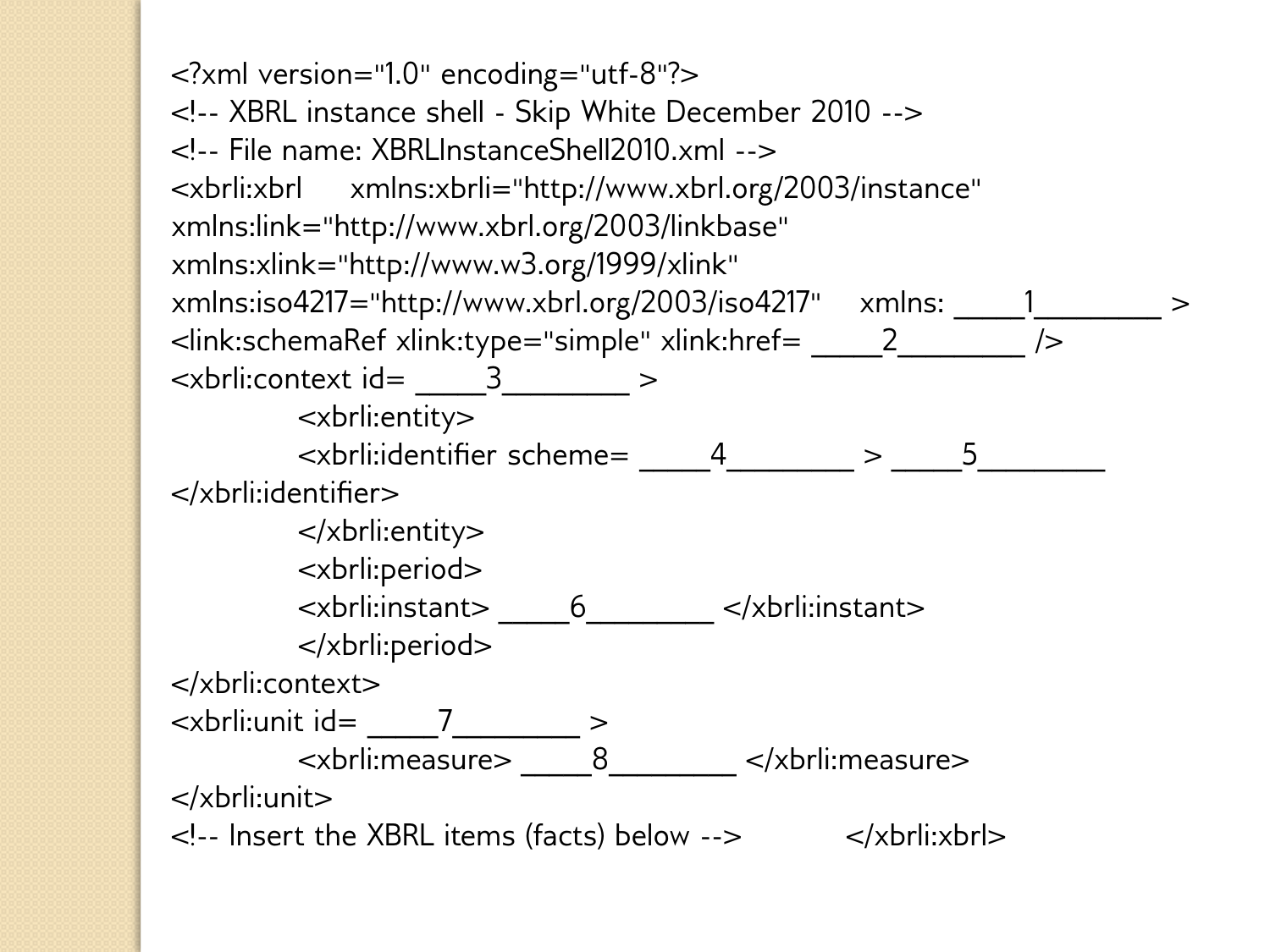

<?xml version="1.0" encoding="utf-8"?>
<!-- XBRL instance shell - Skip White December 2010 -->
<!-- File name: XBRLInstanceShell2010.xml -->
<xbrli:xbrl     xmlns:xbrli="http://www.xbrl.org/2003/instance"    xmlns:link="http://www.xbrl.org/2003/linkbase"     xmlns:xlink="http://www.w3.org/1999/xlink"      xmlns:iso4217="http://www.xbrl.org/2003/iso4217"    xmlns: _____1_________ >
<link:schemaRef xlink:type="simple" xlink:href= _____2_________ />    <xbrli:context id= _____3_________ >
	<xbrli:entity>
    	<xbrli:identifier scheme= _____4_________ > _____5_________ </xbrli:identifier>
	</xbrli:entity>
	<xbrli:period>
        	<xbrli:instant> _____6_________ </xbrli:instant>
	</xbrli:period>
</xbrli:context>
<xbrli:unit id= _____7_________ >
	<xbrli:measure> _____8_________ </xbrli:measure>
</xbrli:unit>
<!-- Insert the XBRL items (facts) below -->           </xbrli:xbrl>